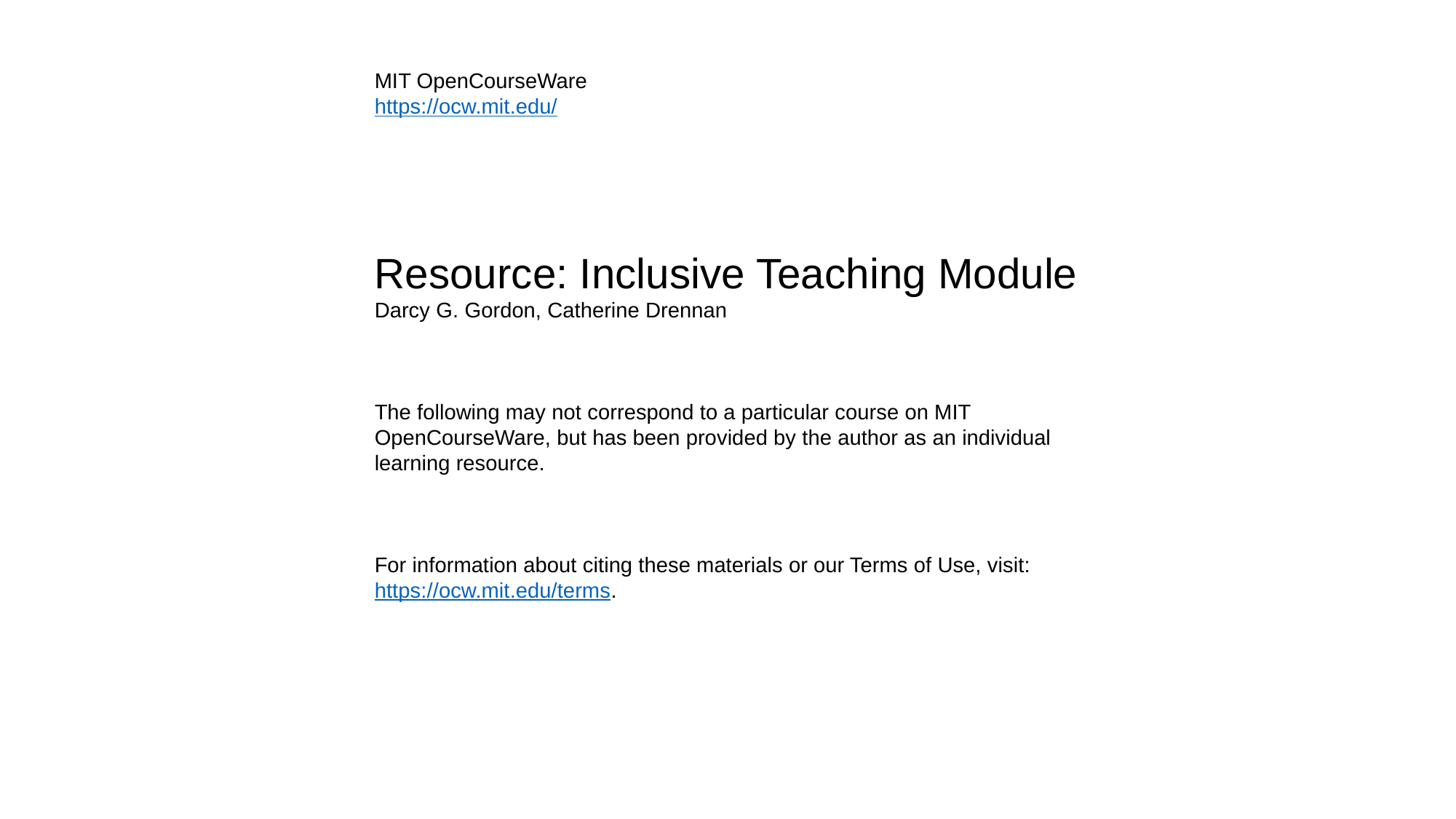

MIT OpenCourseWare
https://ocw.mit.edu/

Resource: Inclusive Teaching Module
Darcy G. Gordon, Catherine Drennan

The following may not correspond to a particular course on MIT OpenCourseWare, but has been provided by the author as an individual learning resource.

For information about citing these materials or our Terms of Use, visit: https://ocw.mit.edu/terms.